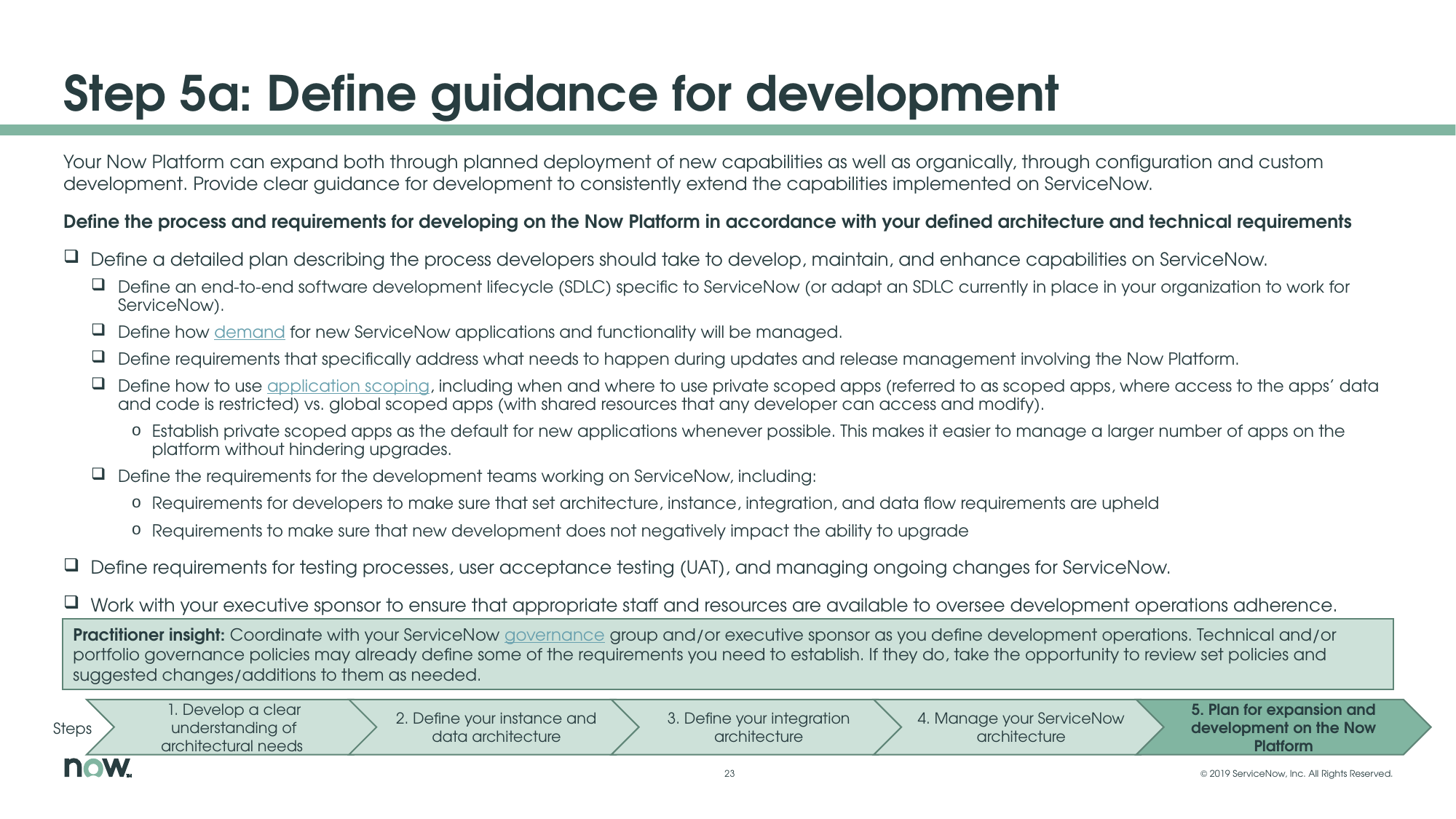

# Step 5a: Define guidance for development

Your Now Platform can expand both through planned deployment of new capabilities as well as organically, through configuration and custom development. Provide clear guidance for development to consistently extend the capabilities implemented on ServiceNow.
Define the process and requirements for developing on the Now Platform in accordance with your defined architecture and technical requirements
Define a detailed plan describing the process developers should take to develop, maintain, and enhance capabilities on ServiceNow.
Define an end-to-end software development lifecycle (SDLC) specific to ServiceNow (or adapt an SDLC currently in place in your organization to work for ServiceNow).
Define how demand for new ServiceNow applications and functionality will be managed.
Define requirements that specifically address what needs to happen during updates and release management involving the Now Platform.
Define how to use application scoping, including when and where to use private scoped apps (referred to as scoped apps, where access to the apps’ data and code is restricted) vs. global scoped apps (with shared resources that any developer can access and modify).
Establish private scoped apps as the default for new applications whenever possible. This makes it easier to manage a larger number of apps on the platform without hindering upgrades.
Define the requirements for the development teams working on ServiceNow, including:
Requirements for developers to make sure that set architecture, instance, integration, and data flow requirements are upheld
Requirements to make sure that new development does not negatively impact the ability to upgrade
Define requirements for testing processes, user acceptance testing (UAT), and managing ongoing changes for ServiceNow.
Work with your executive sponsor to ensure that appropriate staff and resources are available to oversee development operations adherence.
Practitioner insight: Coordinate with your ServiceNow governance group and/or executive sponsor as you define development operations. Technical and/or portfolio governance policies may already define some of the requirements you need to establish. If they do, take the opportunity to review set policies and suggested changes/additions to them as needed.
1. Develop a clear understanding of architectural needs
2. Define your instance and data architecture
3. Define your integration architecture
4. Manage your ServiceNow architecture
5. Plan for expansion and development on the Now Platform
Steps